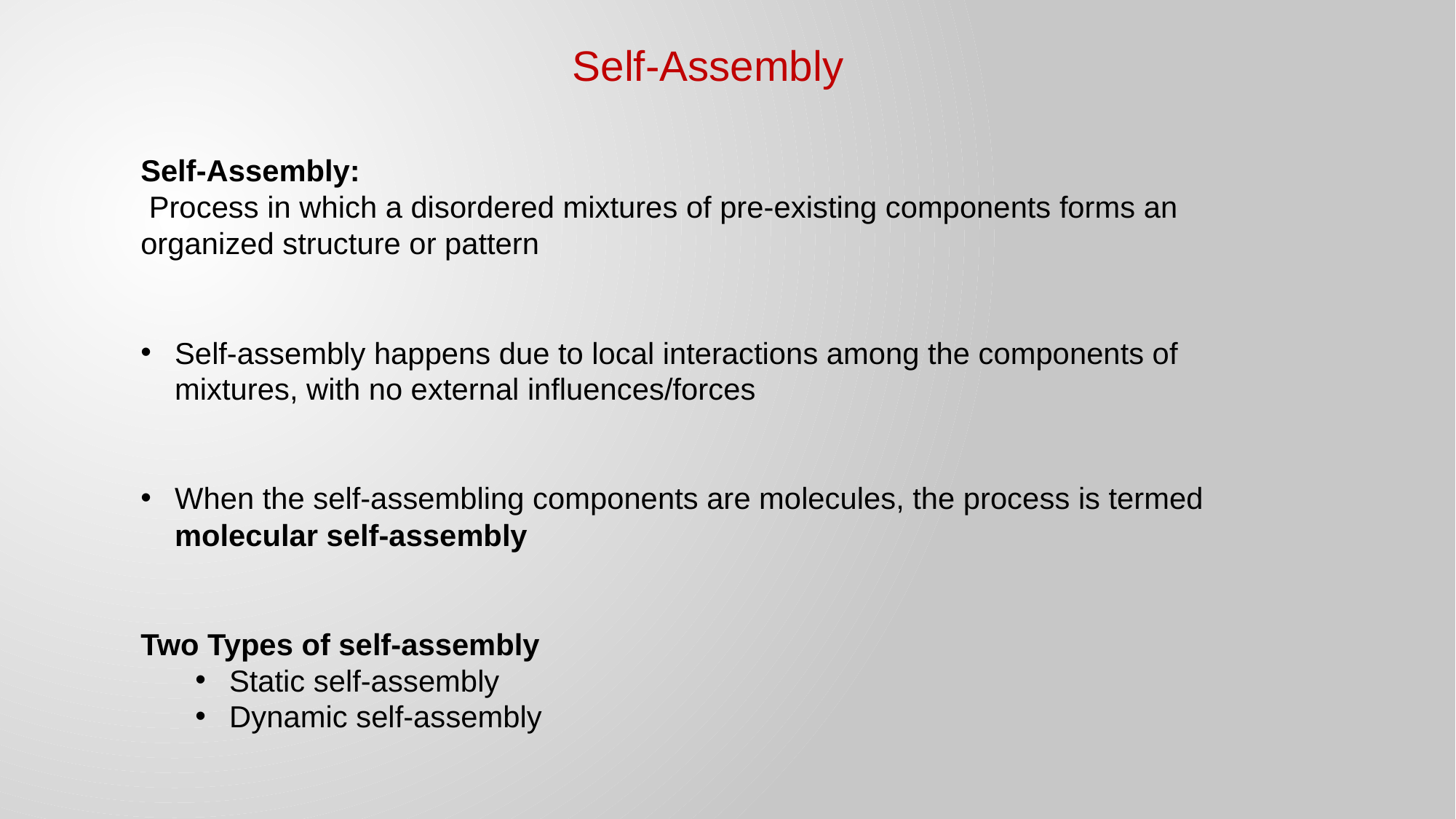

Self-Assembly
Self-Assembly:
 Process in which a disordered mixtures of pre-existing components forms an organized structure or pattern

Self-assembly happens due to local interactions among the components of mixtures, with no external influences/forces

When the self-assembling components are molecules, the process is termed molecular self-assembly

Two Types of self-assembly
Static self-assembly
Dynamic self-assembly